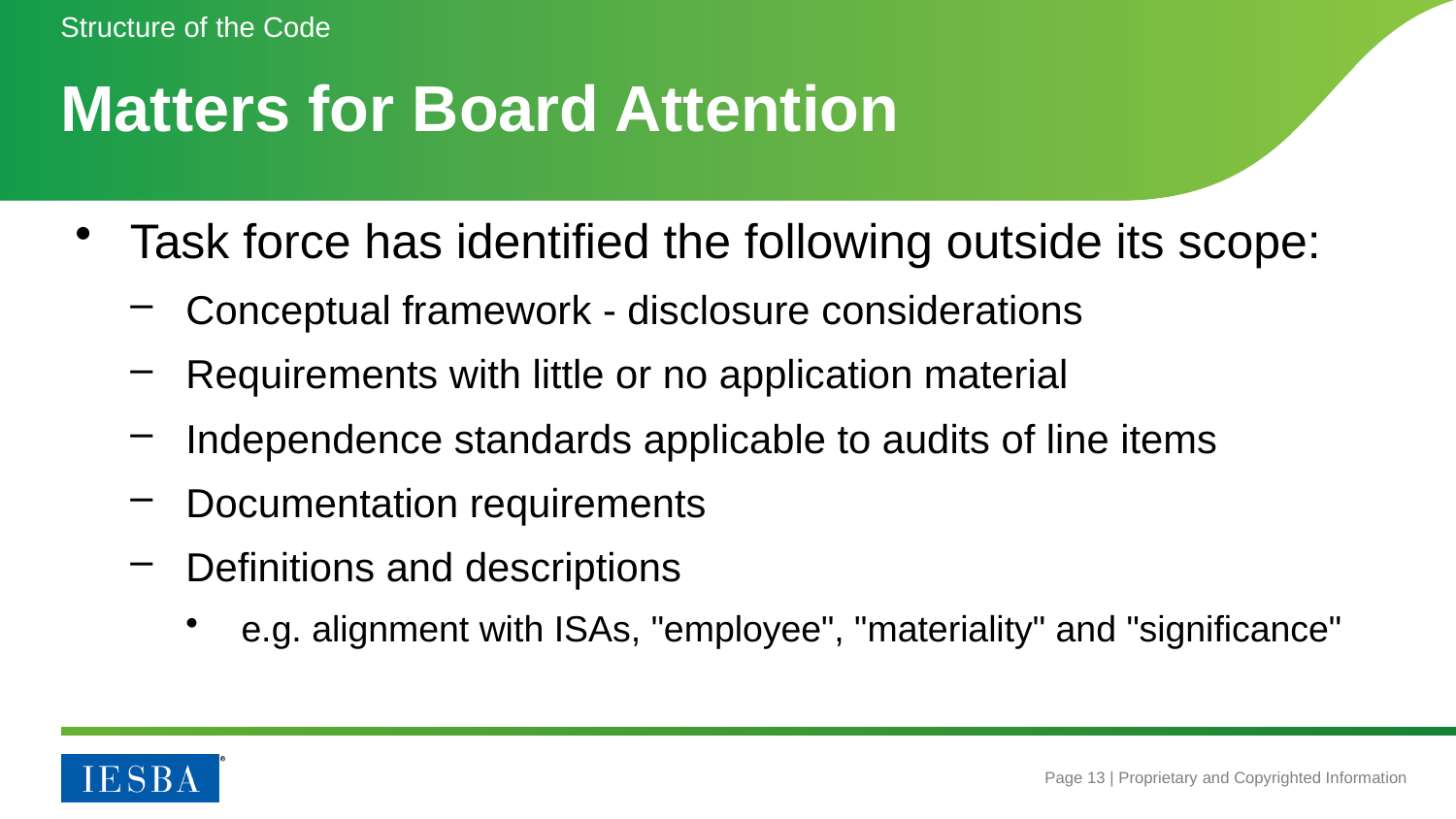

Structure of the Code

# Matters for Board Attention
Task force has identified the following outside its scope:
Conceptual framework - disclosure considerations
Requirements with little or no application material
Independence standards applicable to audits of line items
Documentation requirements
Definitions and descriptions
e.g. alignment with ISAs, "employee", "materiality" and "significance"